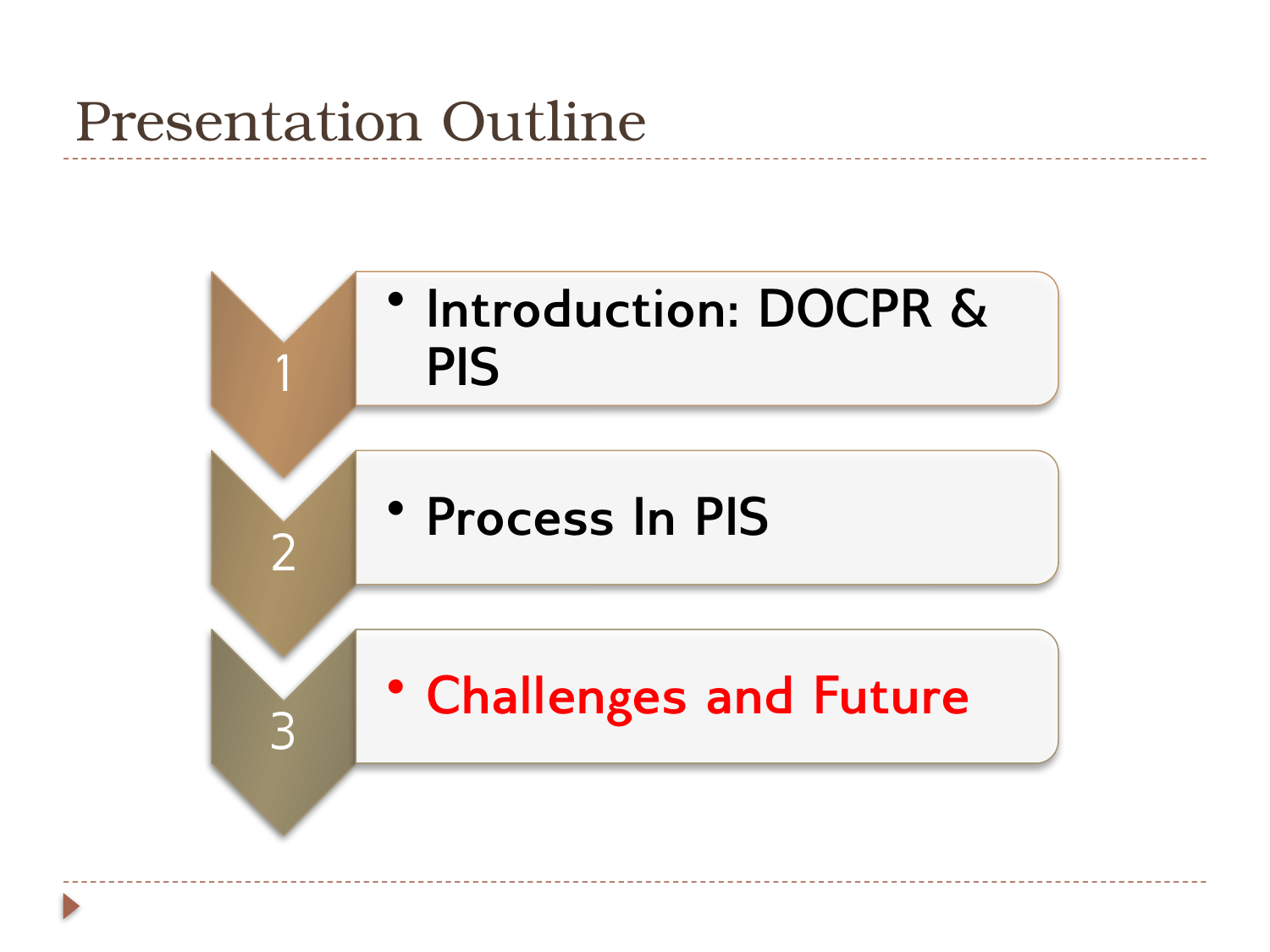

# Presentation Outline

1
Introduction: DOCPR & PIS
2
Process In PIS
3
Challenges and Future